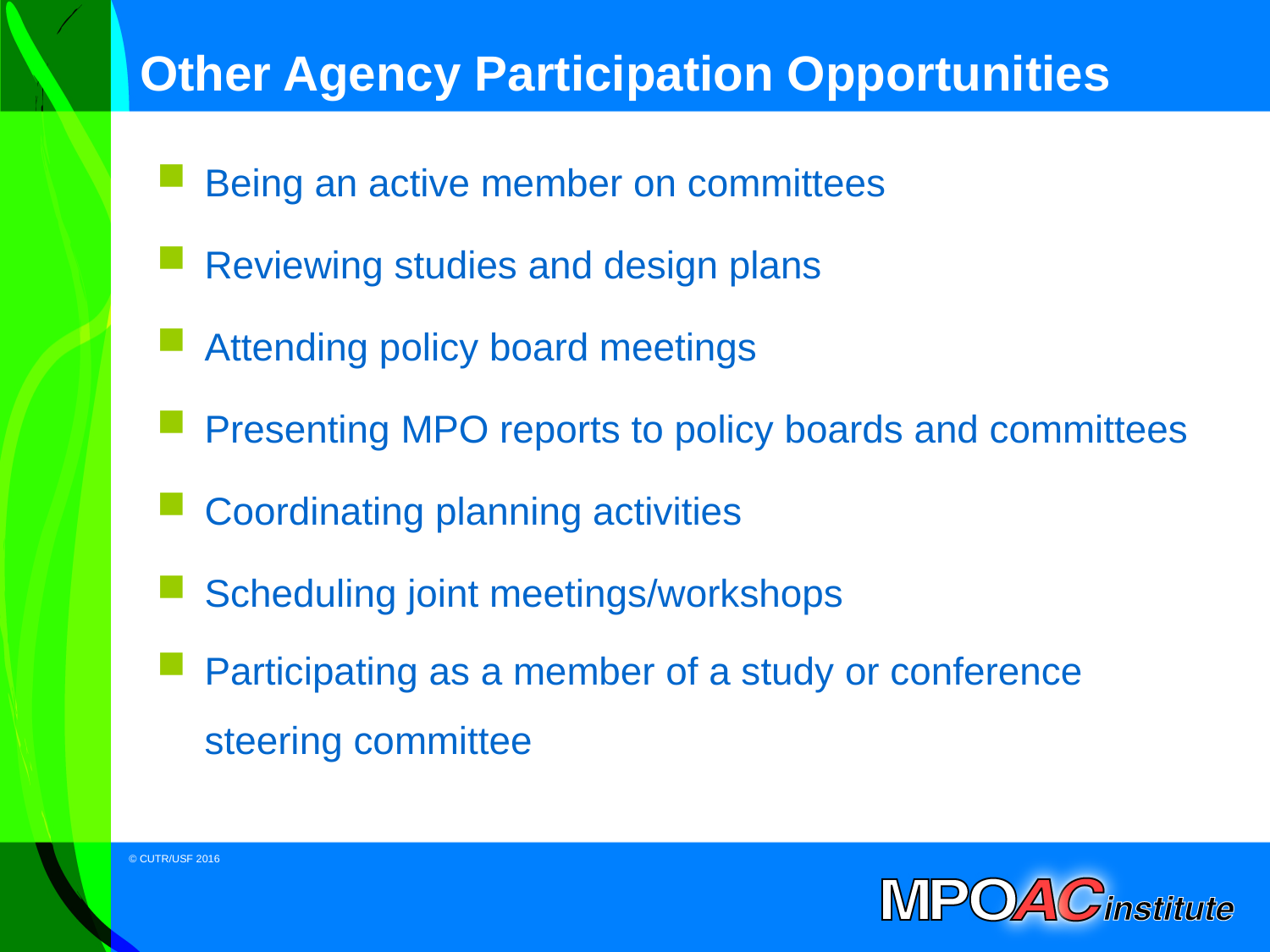

# Other Agency Participation Opportunities
Being an active member on committees
Reviewing studies and design plans
Attending policy board meetings
Presenting MPO reports to policy boards and committees
Coordinating planning activities
Scheduling joint meetings/workshops
Participating as a member of a study or conference steering committee